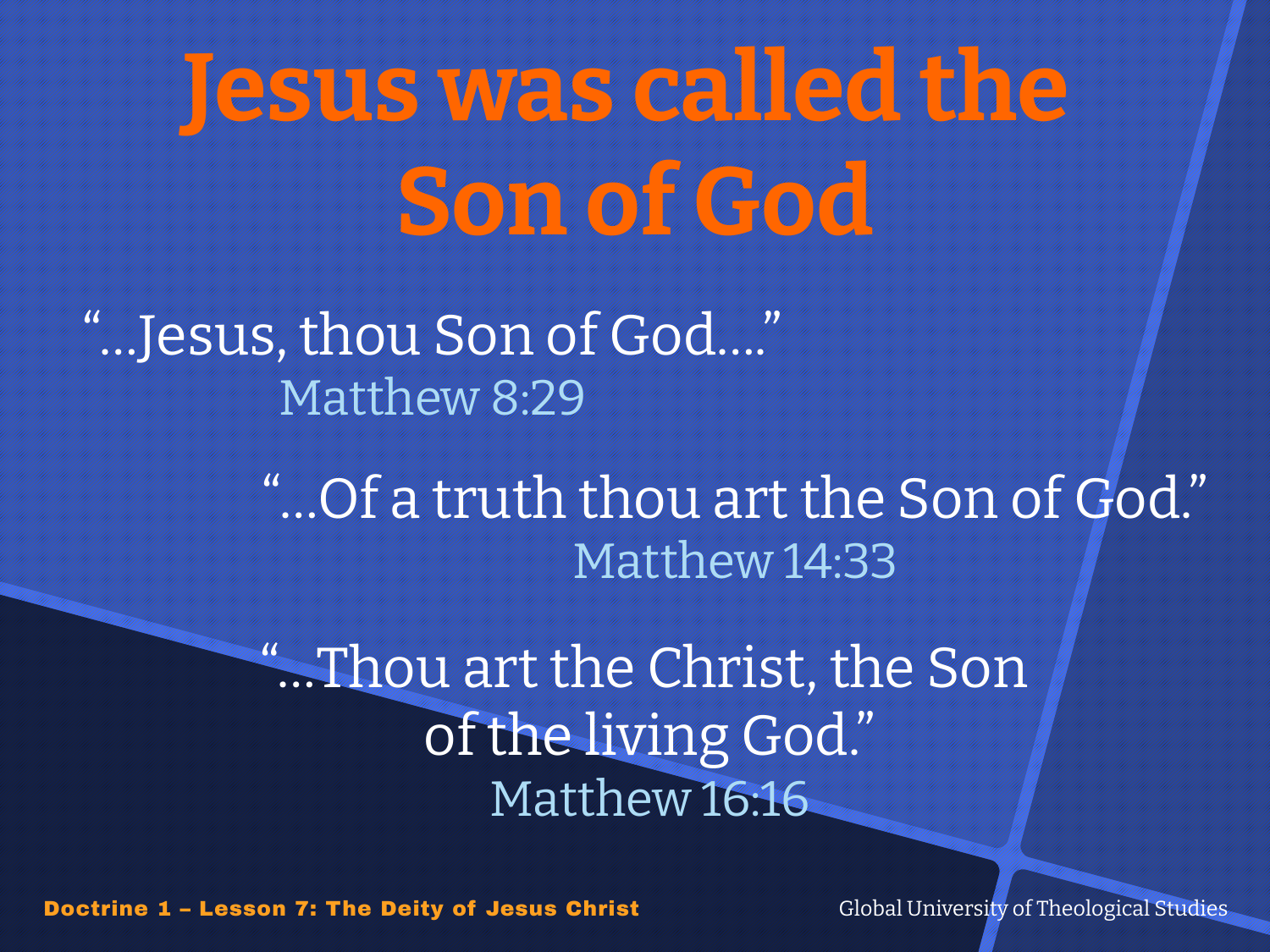

Jesus was called the
Son of God
“…Jesus, thou Son of God….”
Matthew 8:29
“…Of a truth thou art the Son of God.”
Matthew 14:33
“…Thou art the Christ, the Son
of the living God.”
Matthew 16:16
Doctrine 1 – Lesson 7: The Deity of Jesus Christ                         Global University of Theological Studies